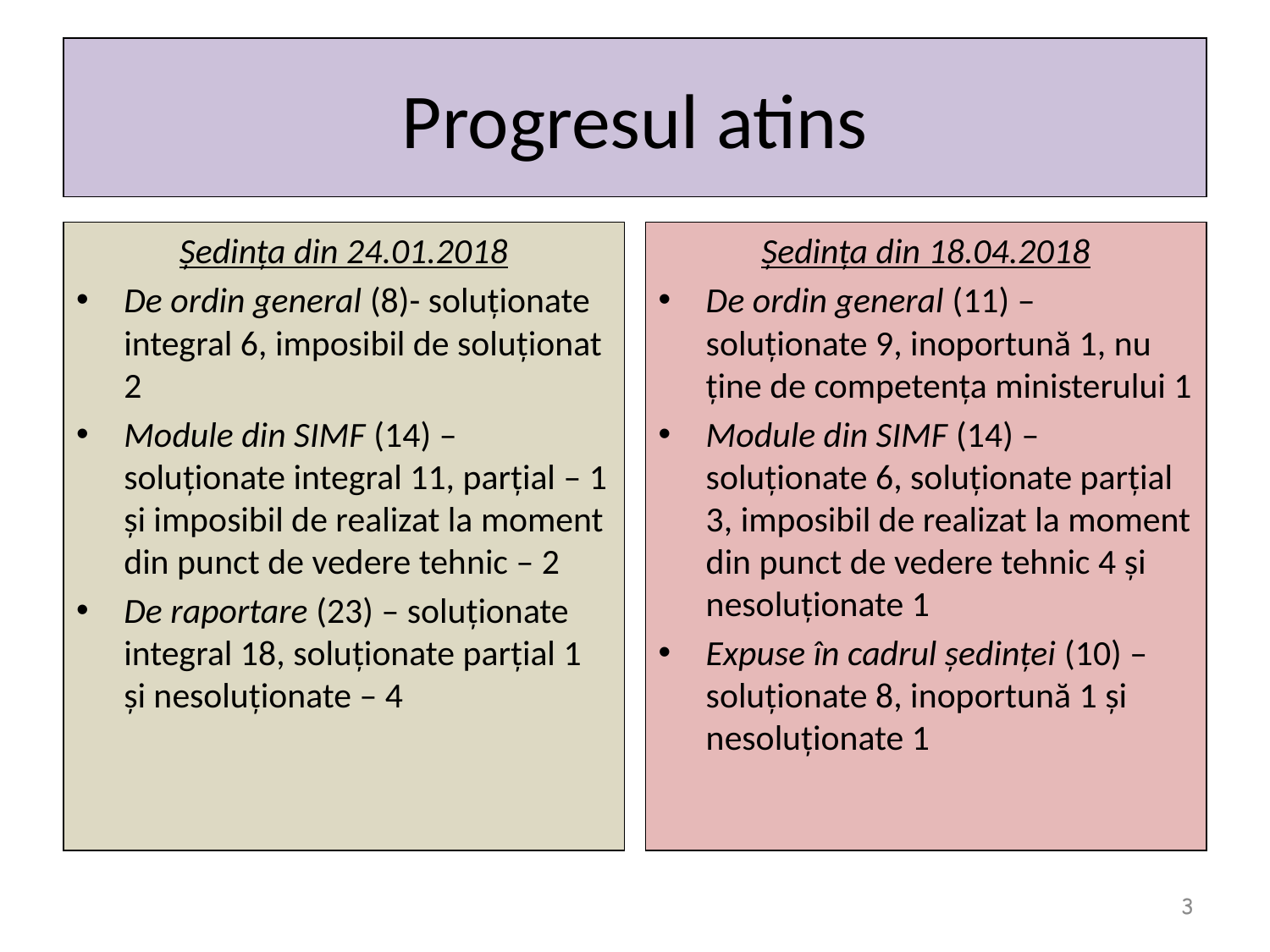

# Progresul atins
Ședința din 24.01.2018
De ordin general (8)- soluționate integral 6, imposibil de soluționat 2
Module din SIMF (14) – soluționate integral 11, parțial – 1 și imposibil de realizat la moment din punct de vedere tehnic – 2
De raportare (23) – soluționate integral 18, soluționate parțial 1 și nesoluționate – 4
Ședința din 18.04.2018
De ordin general (11) – soluționate 9, inoportună 1, nu ține de competența ministerului 1
Module din SIMF (14) – soluționate 6, soluționate parțial 3, imposibil de realizat la moment din punct de vedere tehnic 4 și nesoluționate 1
Expuse în cadrul ședinței (10) – soluționate 8, inoportună 1 și nesoluționate 1
3